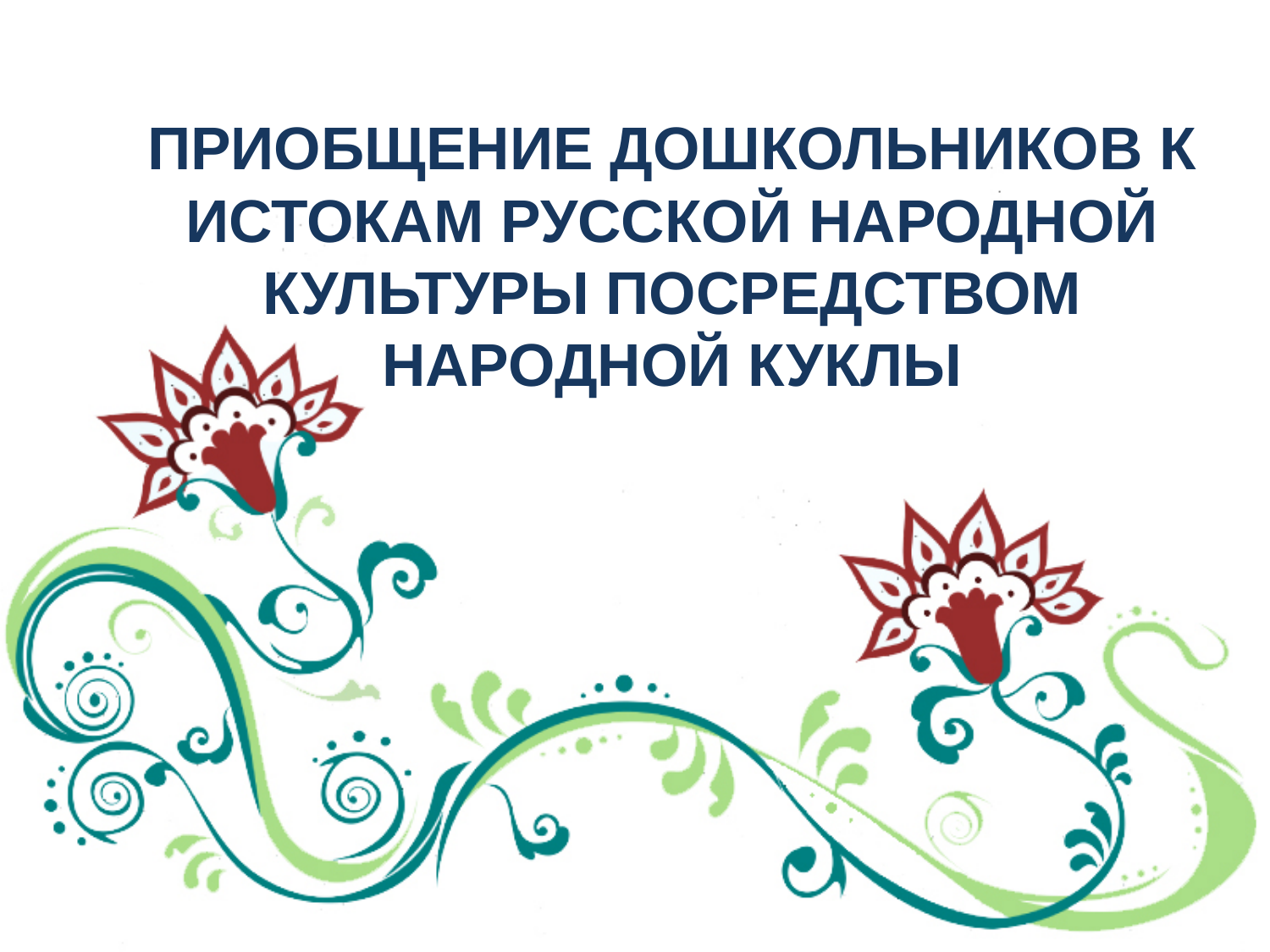

# ПРИОБЩЕНИЕ ДОШКОЛЬНИКОВ К ИСТОКАМ РУССКОЙ НАРОДНОЙ КУЛЬТУРЫ ПОСРЕДСТВОМ НАРОДНОЙ КУКЛЫ